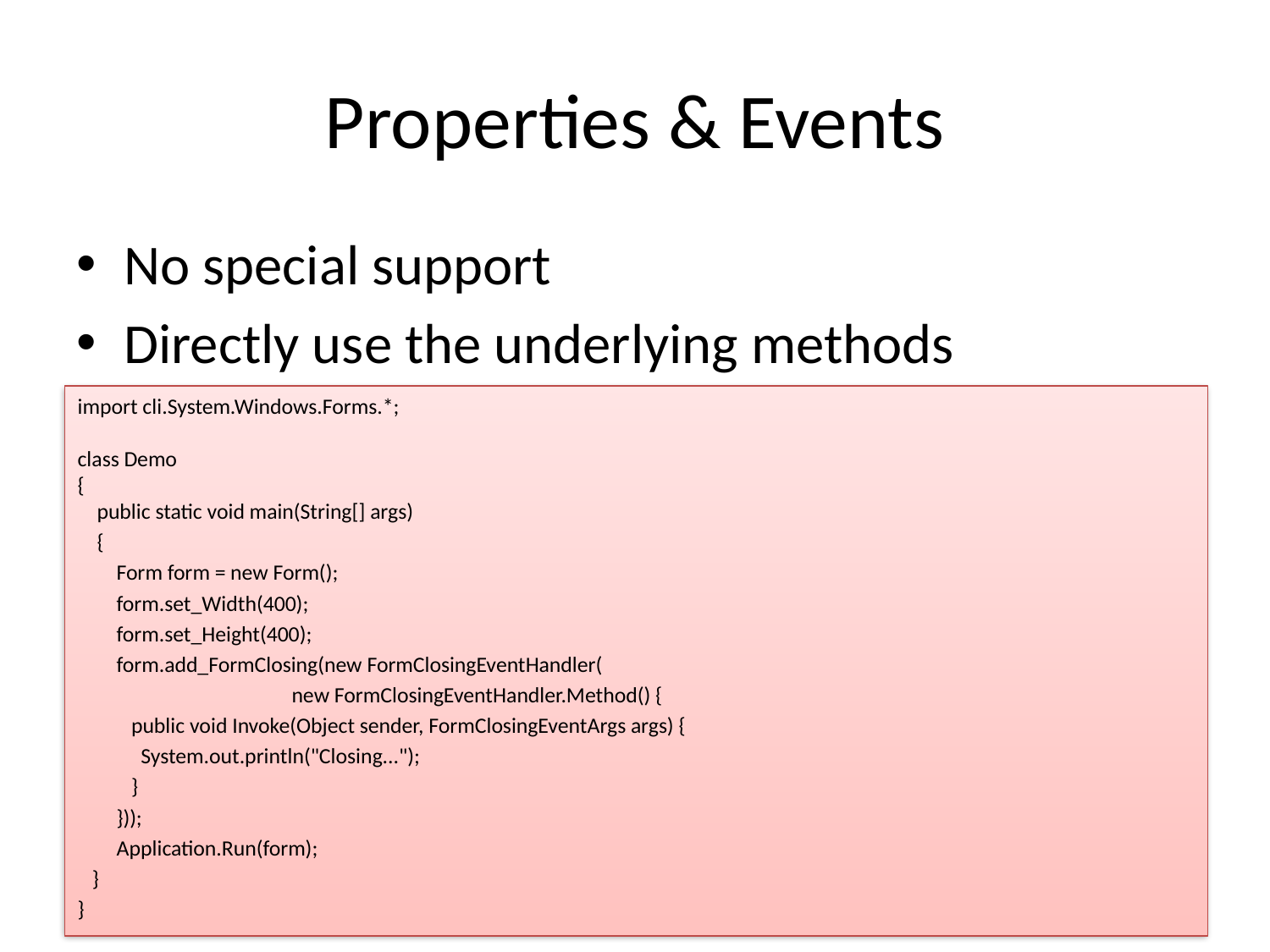

# Properties & Events
No special support
Directly use the underlying methods
import cli.System.Windows.Forms.*;

class Demo
{
    public static void main(String[] args)
    {
        Form form = new Form();
        form.set_Width(400);
        form.set_Height(400);
        form.add_FormClosing(new FormClosingEventHandler(
                                            new FormClosingEventHandler.Method() {
           public void Invoke(Object sender, FormClosingEventArgs args) {
             System.out.println("Closing...");
           }
        }));
        Application.Run(form);
   }
}